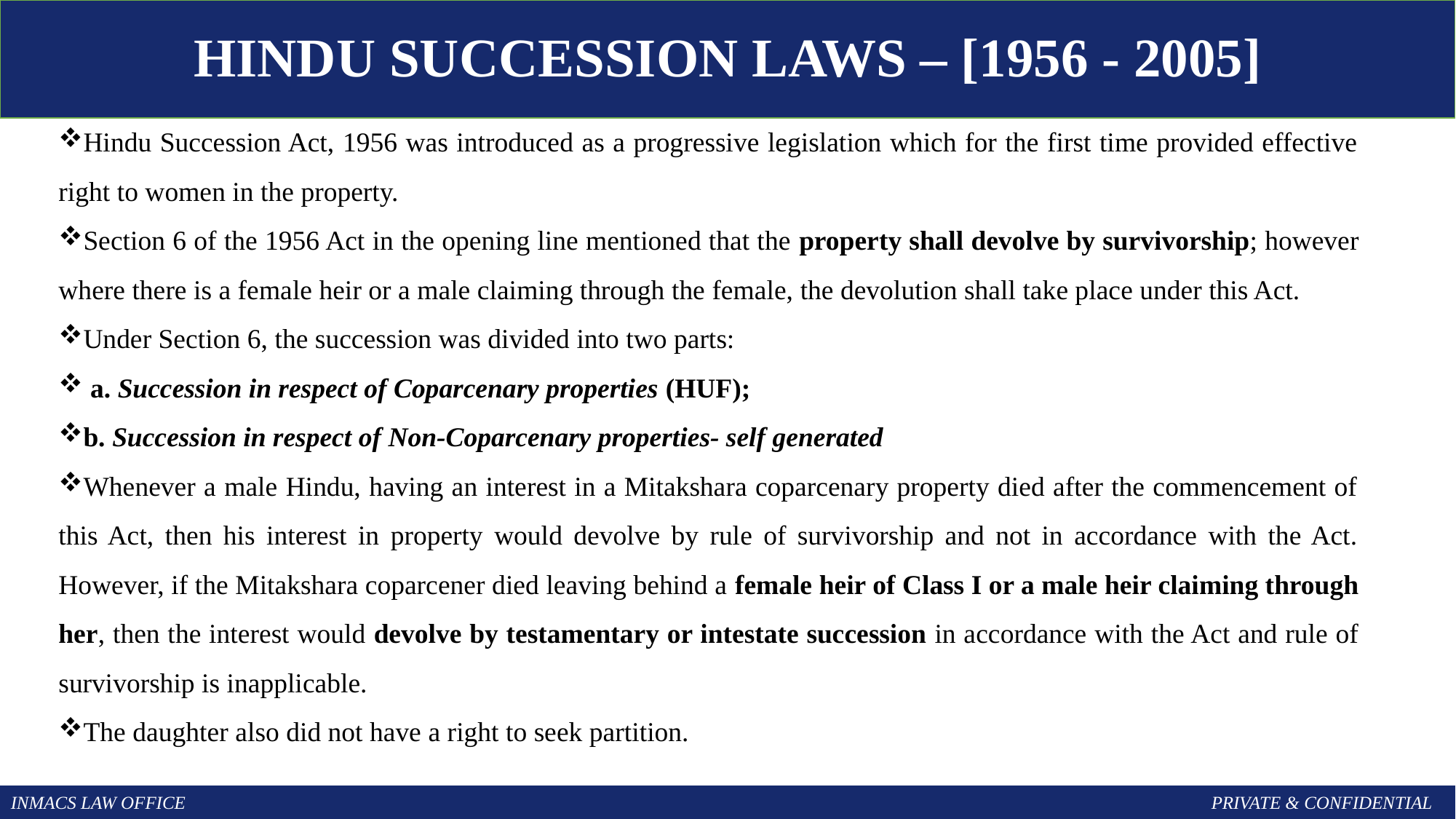

HINDU SUCCESSION LAWS – [1956 - 2005]
Hindu Succession Act, 1956 was introduced as a progressive legislation which for the first time provided effective right to women in the property.
Section 6 of the 1956 Act in the opening line mentioned that the property shall devolve by survivorship; however where there is a female heir or a male claiming through the female, the devolution shall take place under this Act.
Under Section 6, the succession was divided into two parts:
 a. Succession in respect of Coparcenary properties (HUF);
b. Succession in respect of Non-Coparcenary properties- self generated
Whenever a male Hindu, having an interest in a Mitakshara coparcenary property died after the commencement of this Act, then his interest in property would devolve by rule of survivorship and not in accordance with the Act. However, if the Mitakshara coparcener died leaving behind a female heir of Class I or a male heir claiming through her, then the interest would devolve by testamentary or intestate succession in accordance with the Act and rule of survivorship is inapplicable.
The daughter also did not have a right to seek partition.
INMACS LAW OFFICE										PRIVATE & CONFIDENTIAL